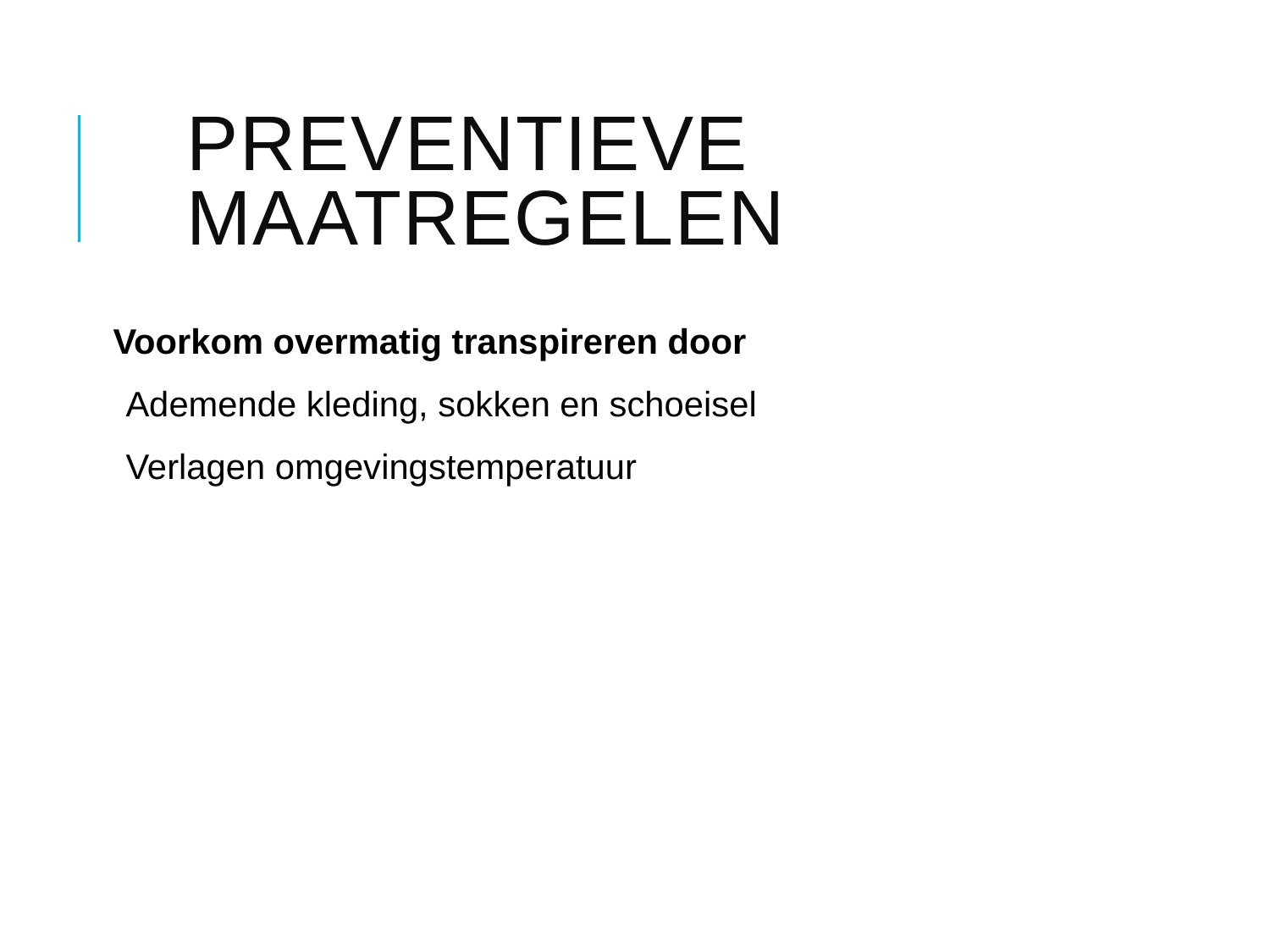

# Preventieve maatregelen
Voorkom overmatig transpireren door
Ademende kleding, sokken en schoeisel
Verlagen omgevingstemperatuur